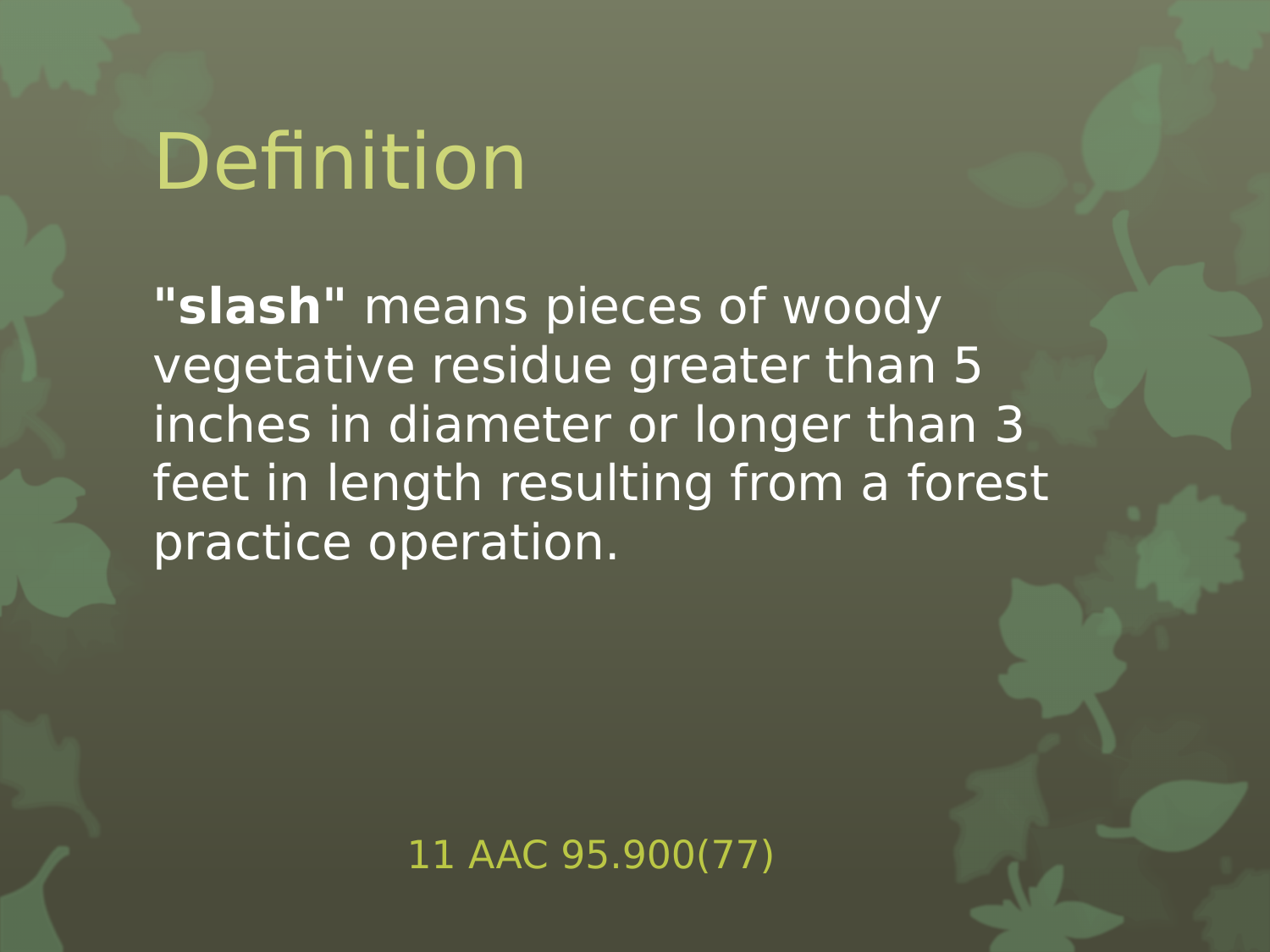

# Definition
"slash" means pieces of woody vegetative residue greater than 5 inches in diameter or longer than 3 feet in length resulting from a forest practice operation.

									11 AAC 95.900(77)